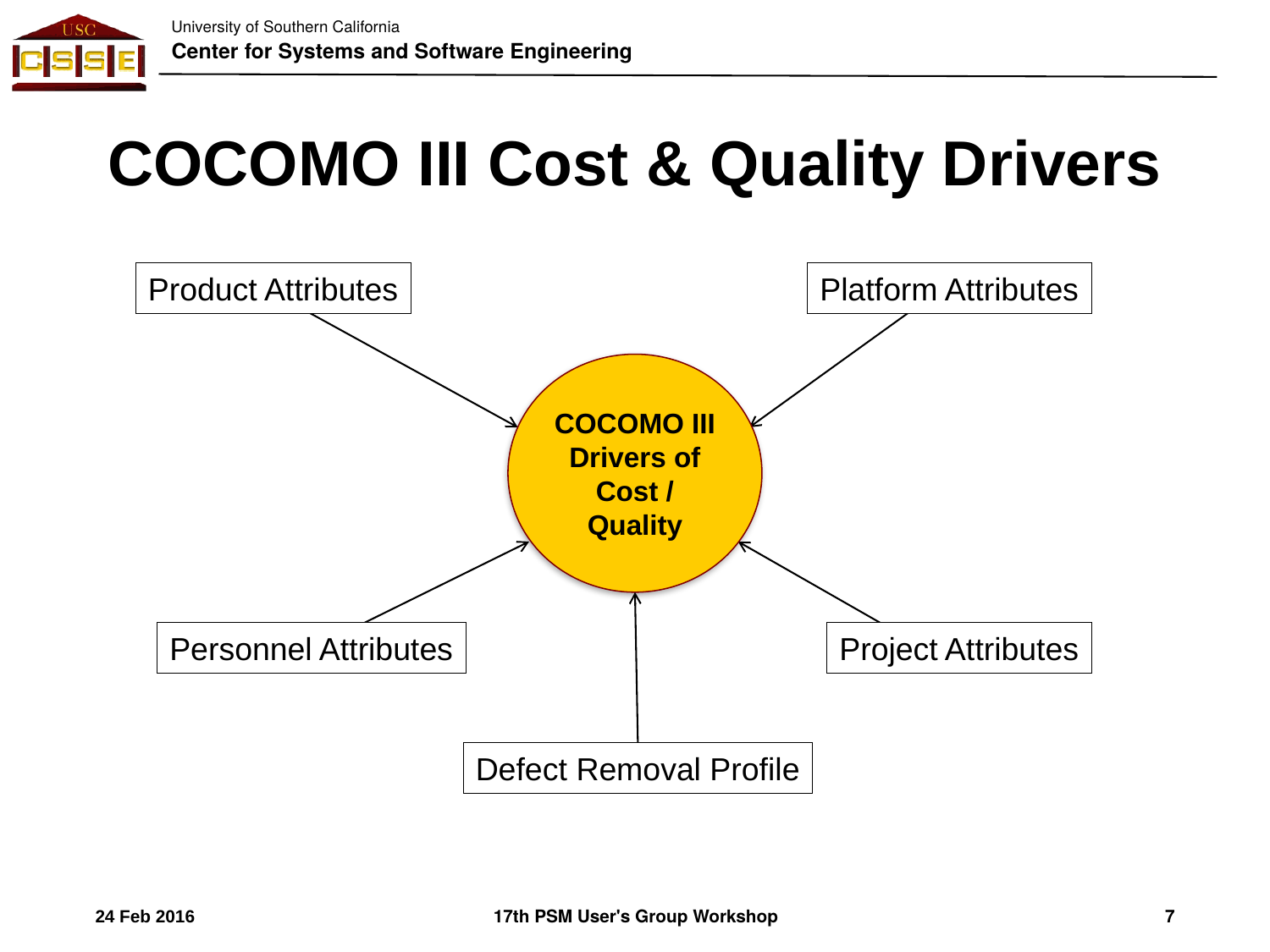

# COCOMO III Cost & Quality Drivers
Product Attributes
Platform Attributes
COCOMO III
Drivers of Cost / Quality
Personnel Attributes
Project Attributes
Defect Removal Profile
24 Feb 2016
7
17th PSM User's Group Workshop